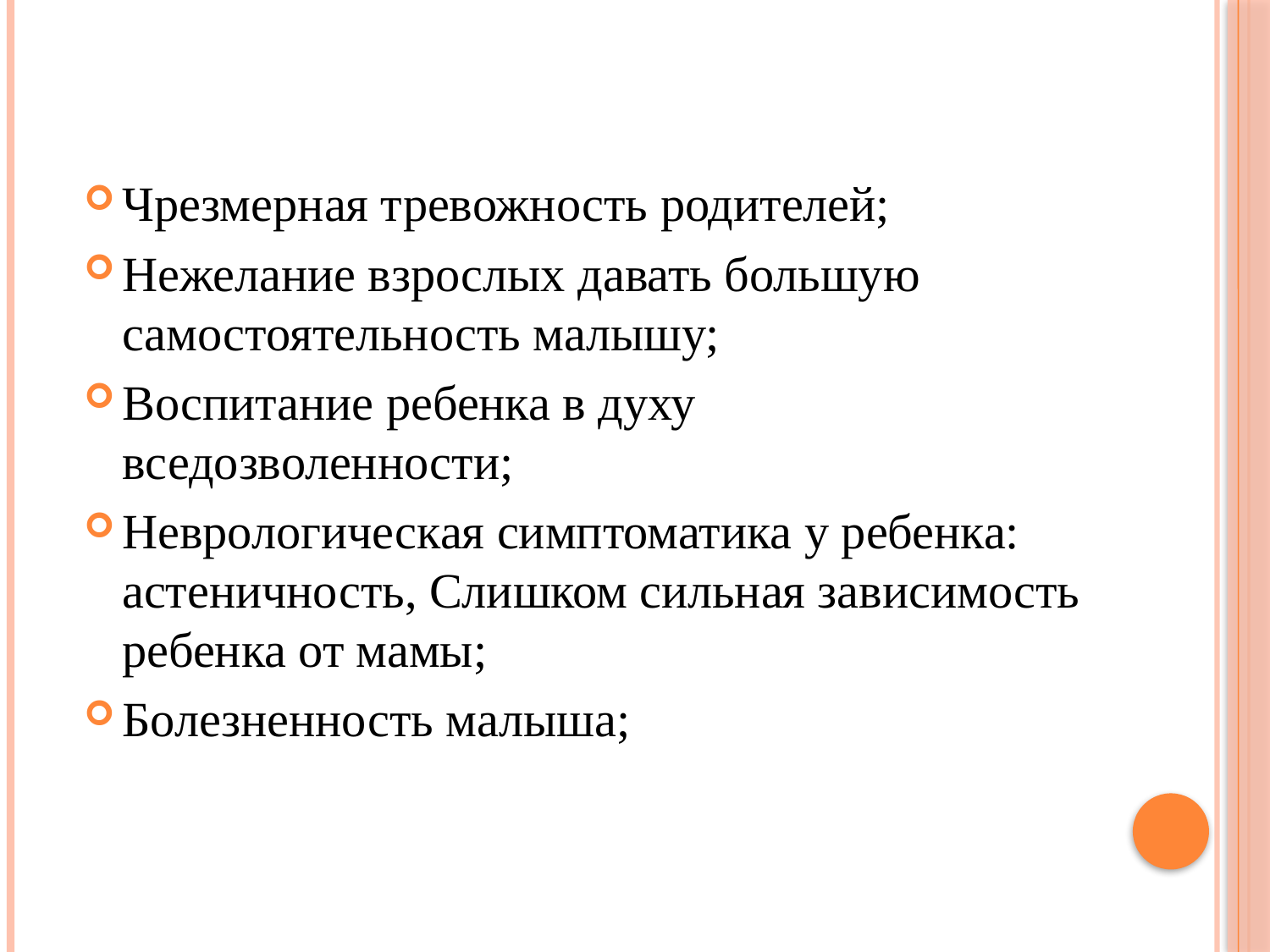

#
Чрезмерная тревожность родителей;
Нежелание взрослых давать большую самостоятельность малышу;
Воспитание ребенка в духу вседозволенности;
Неврологическая симптоматика у ребенка: астеничность, Слишком сильная зависимость ребенка от мамы;
Болезненность малыша;